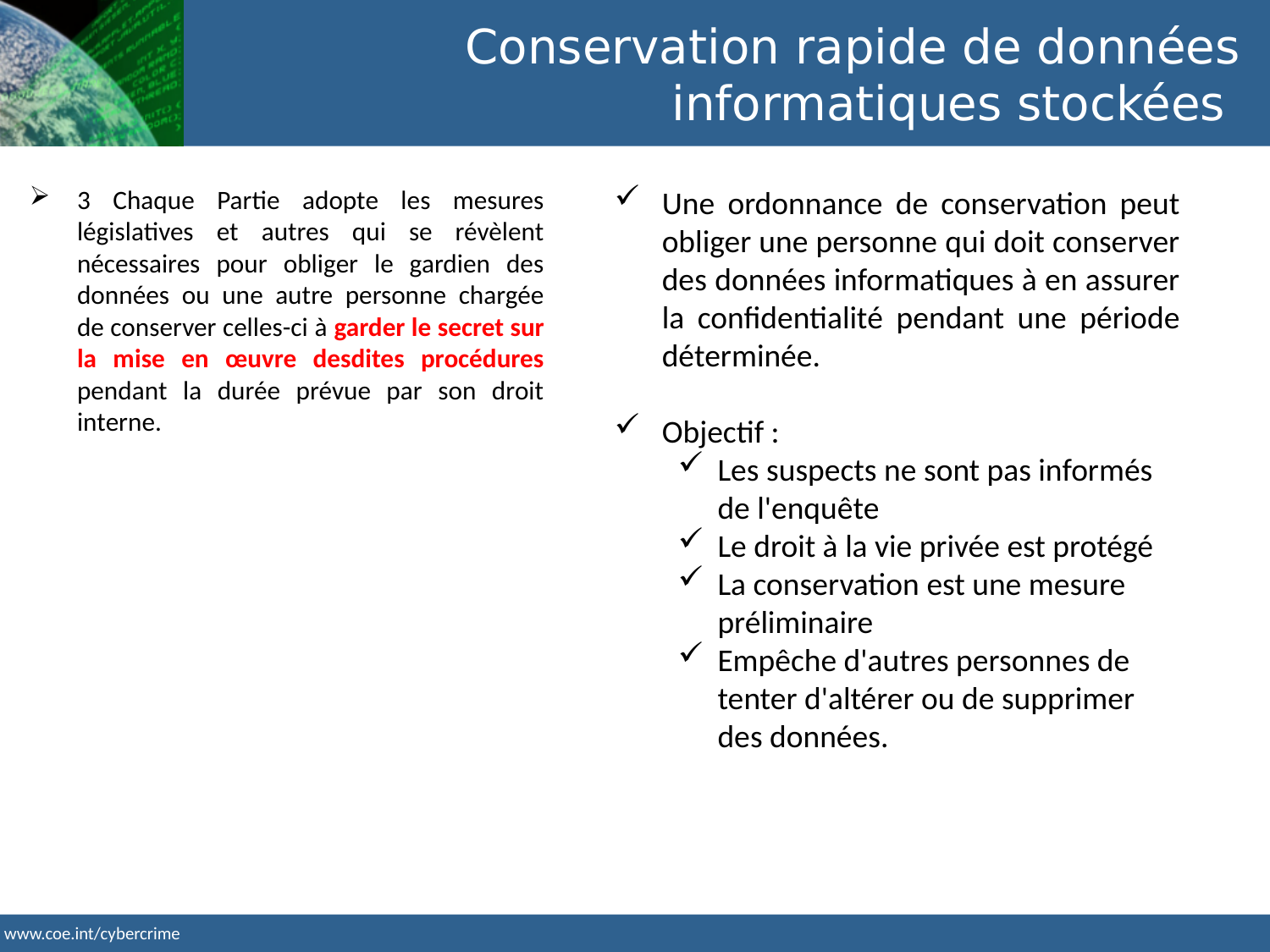

Conservation rapide de données informatiques stockées
Une ordonnance de conservation peut obliger une personne qui doit conserver des données informatiques à en assurer la confidentialité pendant une période déterminée.

Objectif :
Les suspects ne sont pas informés de l'enquête
Le droit à la vie privée est protégé
La conservation est une mesure préliminaire
Empêche d'autres personnes de tenter d'altérer ou de supprimer des données.
3 Chaque Partie adopte les mesures législatives et autres qui se révèlent nécessaires pour obliger le gardien des données ou une autre personne chargée de conserver celles-ci à garder le secret sur la mise en œuvre desdites procédures pendant la durée prévue par son droit interne.